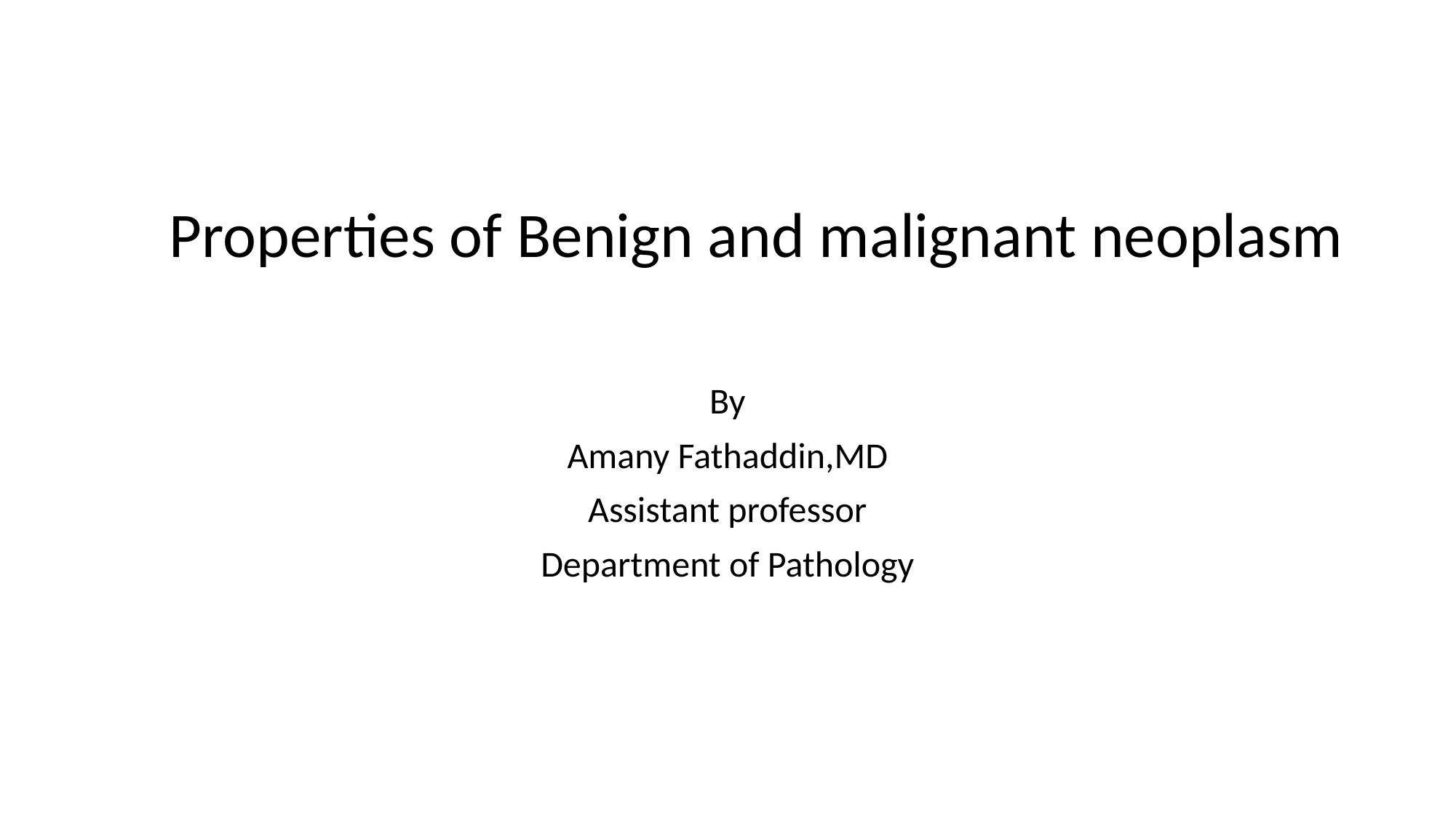

# Properties of Benign and malignant neoplasm
By
Amany Fathaddin,MD
Assistant professor
Department of Pathology